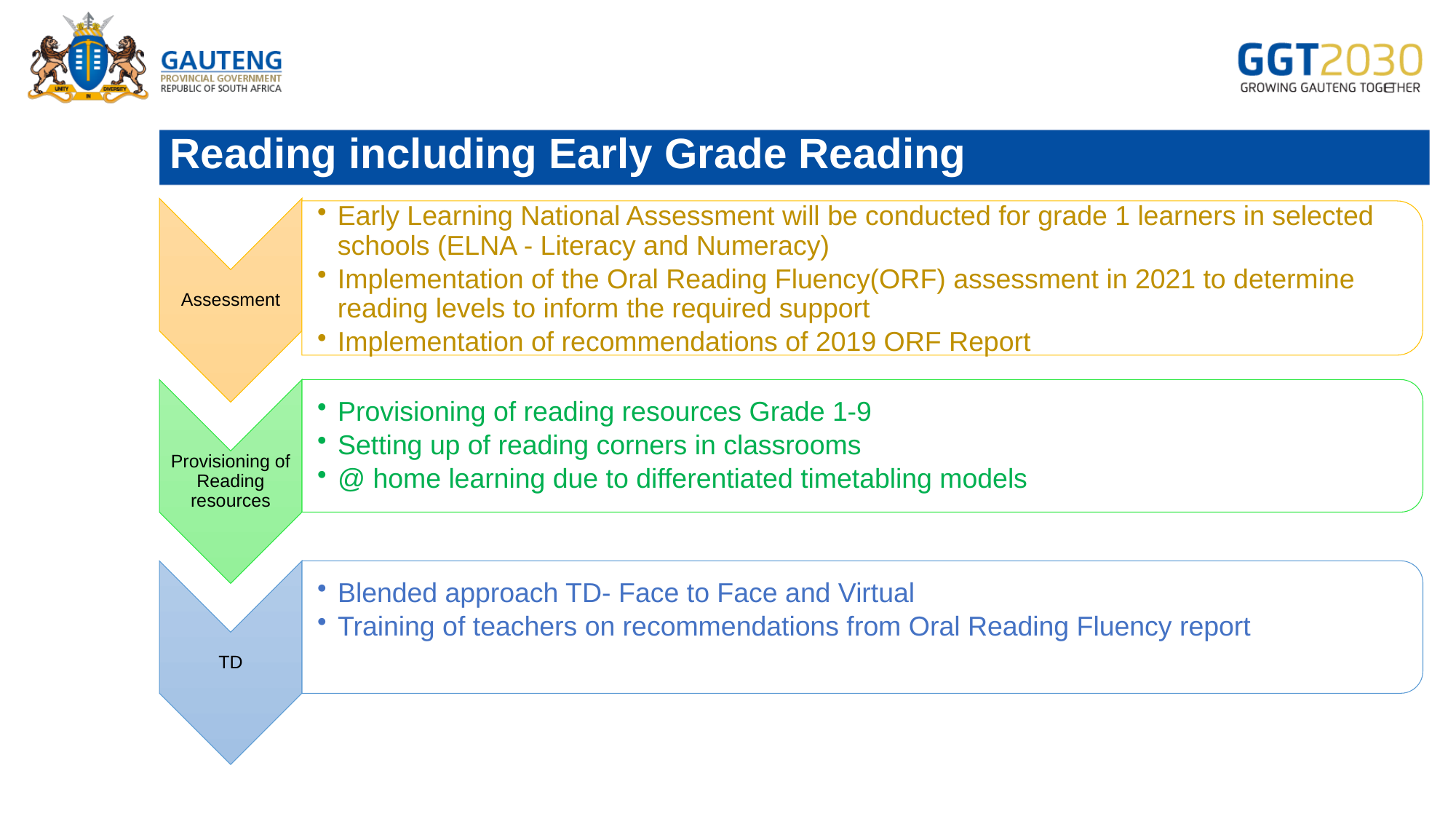

# Reading including Early Grade Reading
Assessment

Early Learning National Assessment will be conducted for grade 1 learners in selected schools (ELNA - Literacy and Numeracy)
Implementation of the Oral Reading Fluency(ORF) assessment in 2021 to determine reading levels to inform the required support
Implementation of recommendations of 2019 ORF Report

Provisioning of Reading resources
Provisioning of reading resources Grade 1-9
Setting up of reading corners in classrooms
@ home learning due to differentiated timetabling models
TD
Blended approach TD- Face to Face and Virtual
Training of teachers on recommendations from Oral Reading Fluency report